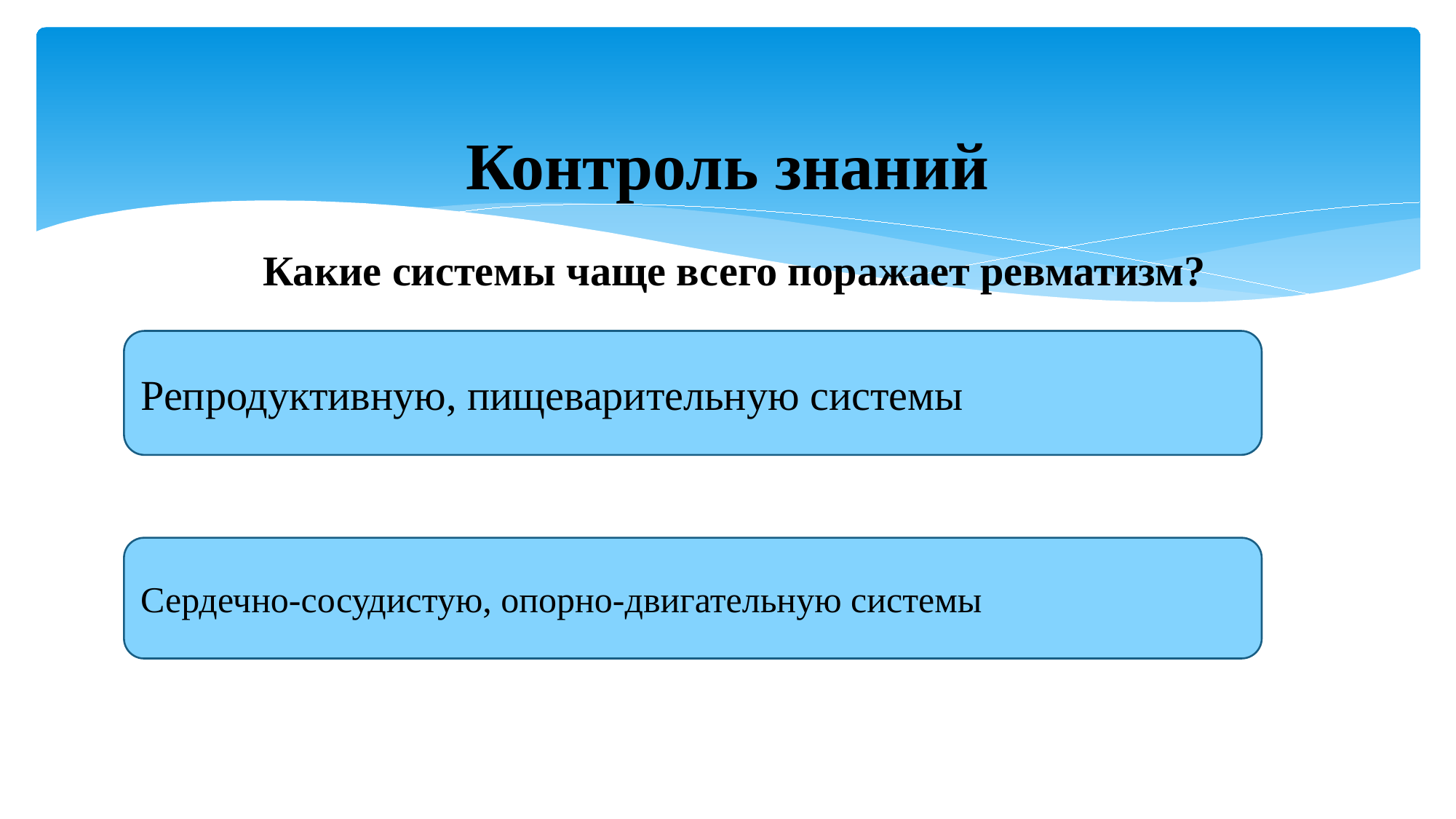

# Контроль знаний
Какие системы чаще всего поражает ревматизм?
Репродуктивную, пищеварительную системы
Сердечно-сосудистую, опорно-двигательную системы